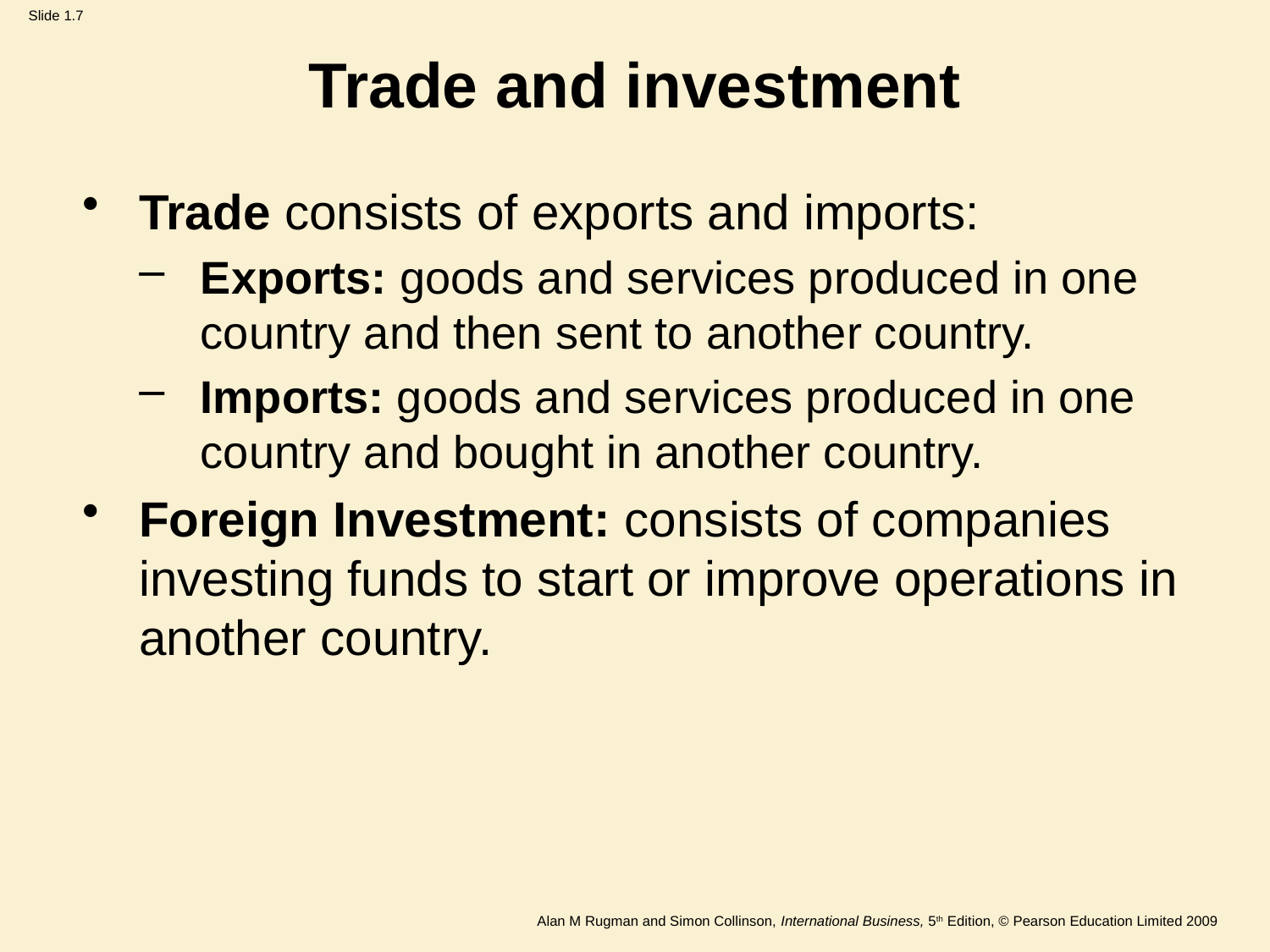

Trade and investment
Trade consists of exports and imports:
Exports: goods and services produced in one country and then sent to another country.
Imports: goods and services produced in one country and bought in another country.
Foreign Investment: consists of companies investing funds to start or improve operations in another country.